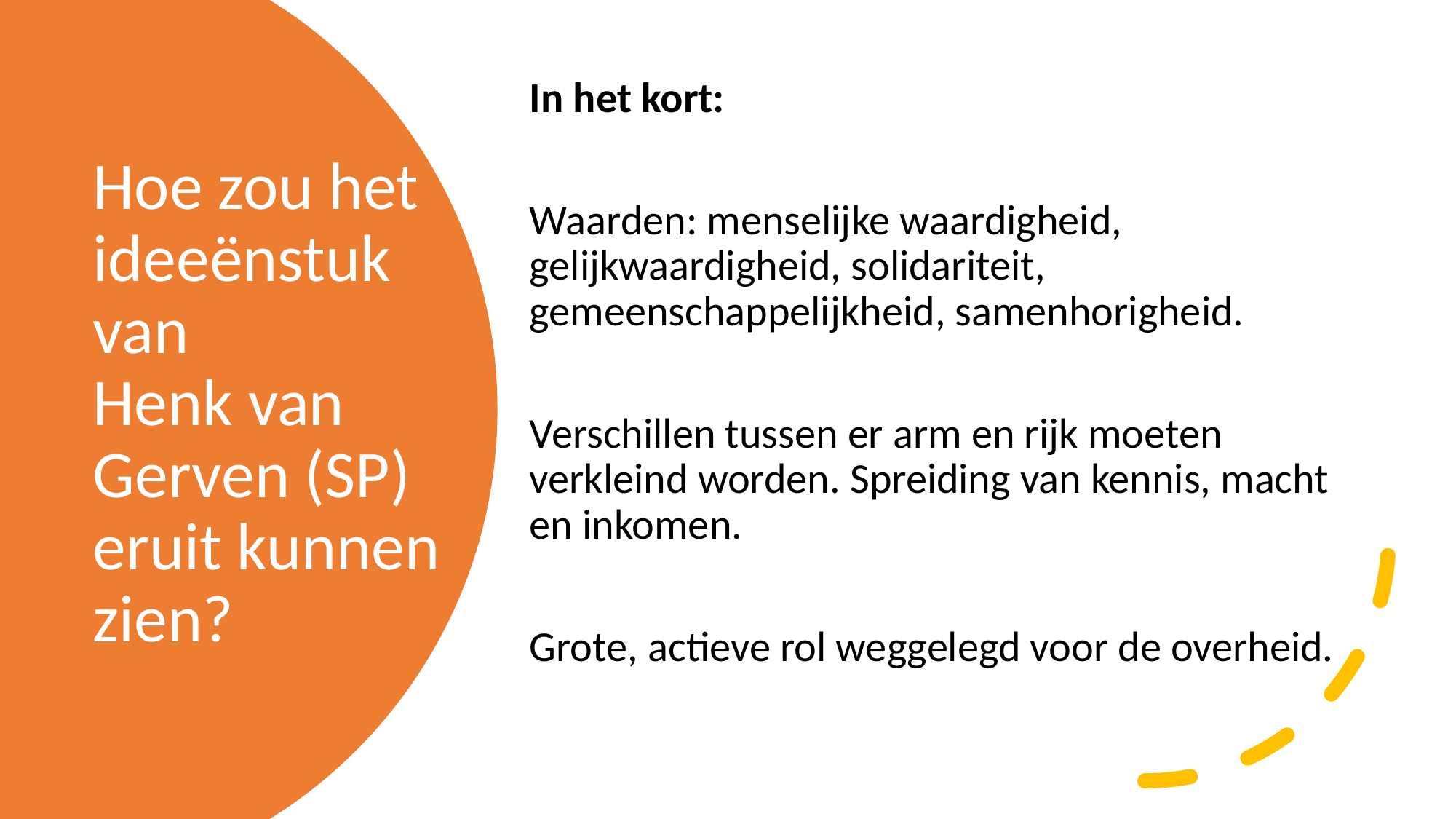

In het kort:

Waarden: menselijke waardigheid, gelijkwaardigheid, solidariteit, gemeenschappelijkheid, samenhorigheid.

Verschillen tussen er arm en rijk moeten verkleind worden. Spreiding van kennis, macht en inkomen.

Grote, actieve rol weggelegd voor de overheid.

# Hoe zou het ideeënstuk van Henk van Gerven (SP) eruit kunnen zien?